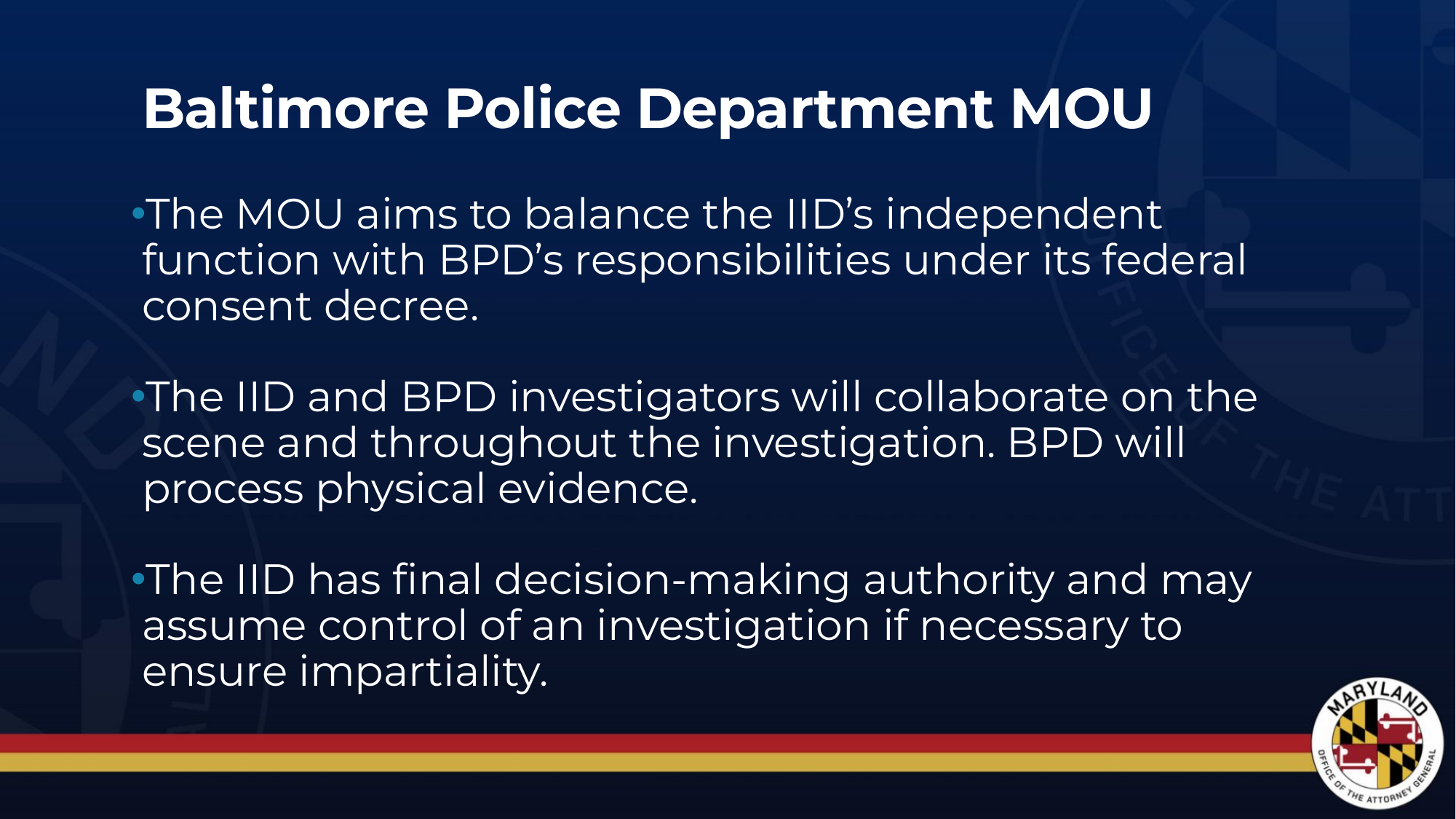

# Baltimore Police Department MOU
The MOU aims to balance the IID’s independent function with BPD’s responsibilities under its federal consent decree.
The IID and BPD investigators will collaborate on the scene and throughout the investigation. BPD will process physical evidence.
The IID has final decision-making authority and may assume control of an investigation if necessary to ensure impartiality.